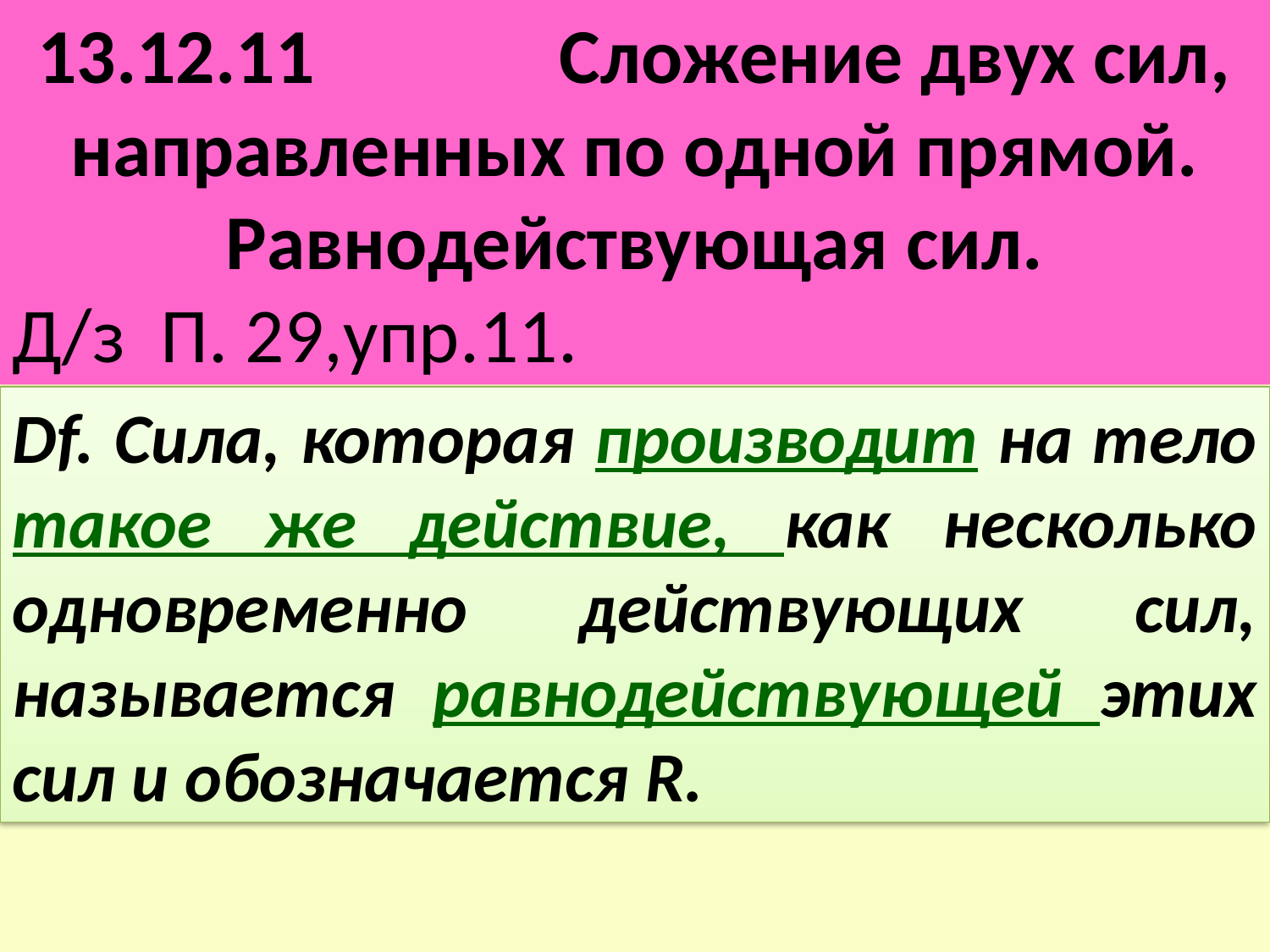

13.12.11              Сложение двух сил, направленных по одной прямой. Равнодействующая сил.
Д/з  П. 29,упр.11.

Df. Сила, которая производит на тело такое же действие, как несколько одновременно действующих сил, называется равнодействующей этих сил и обозначается R.